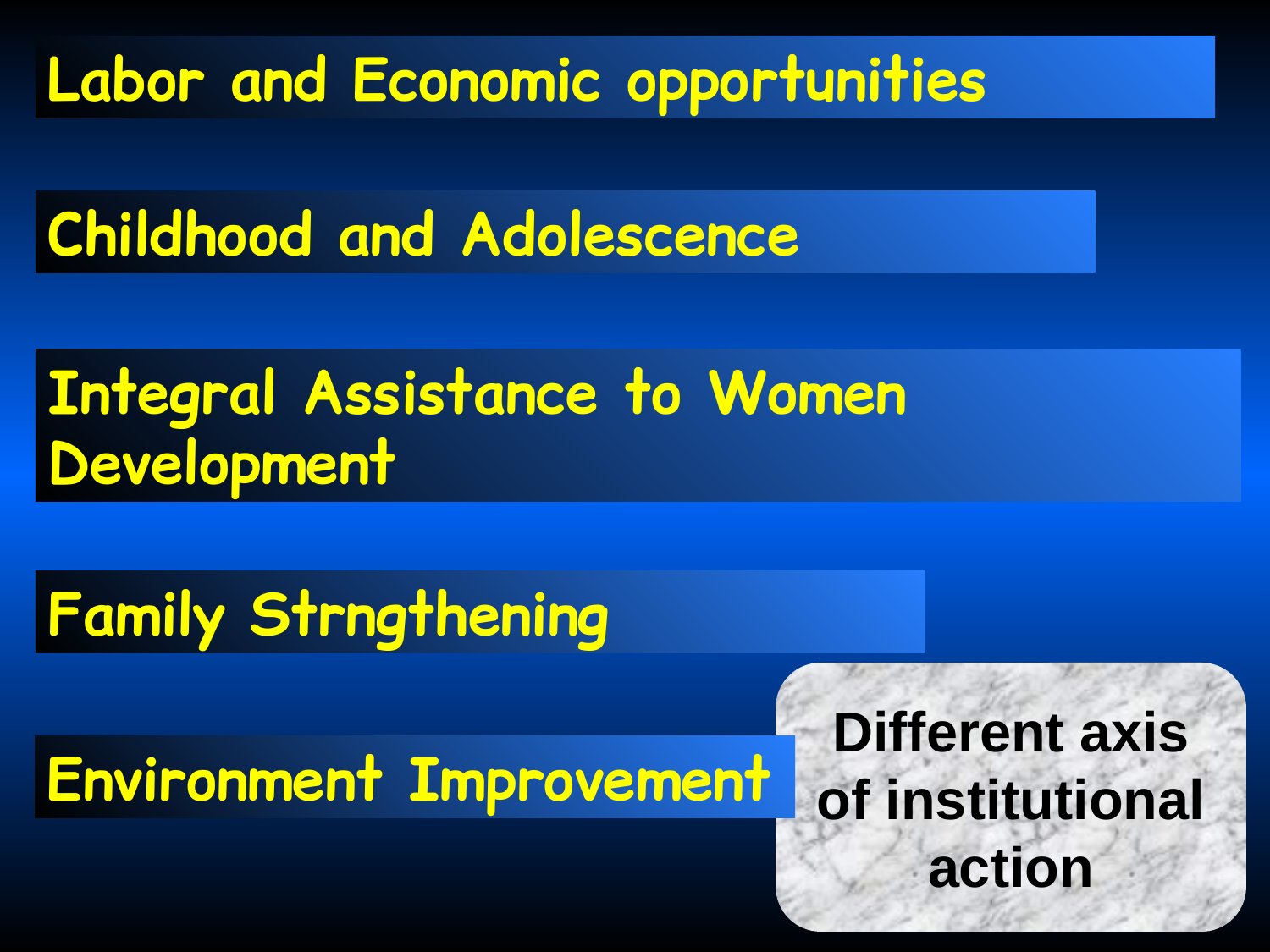

Labor and Economic opportunities
Childhood and Adolescence
Integral Assistance to Women Development
Family Strngthening
Different axis of institutional action
Environment Improvement